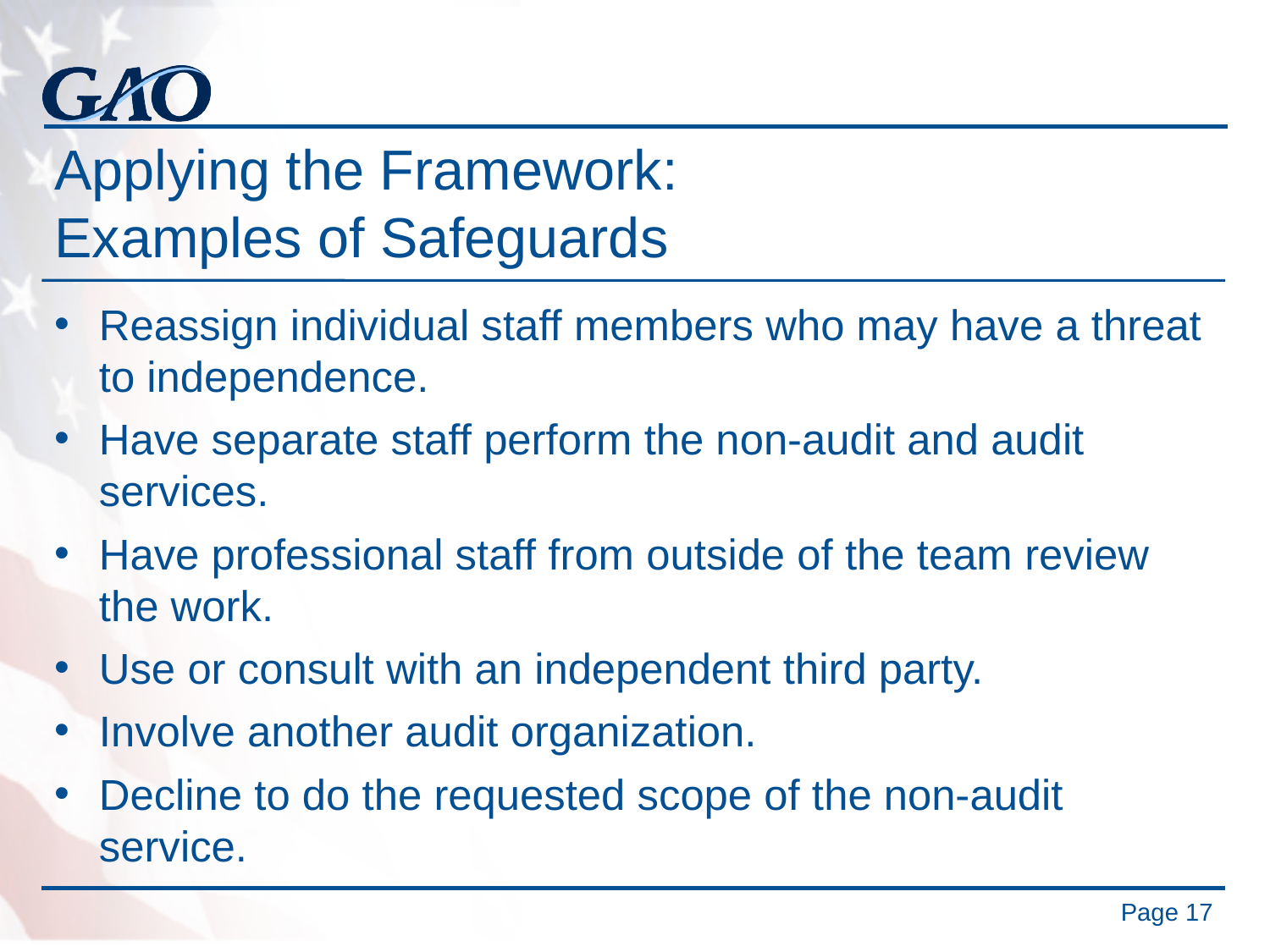

# Applying the Framework: Examples of Safeguards
Reassign individual staff members who may have a threat to independence.
Have separate staff perform the non-audit and audit services.
Have professional staff from outside of the team review the work.
Use or consult with an independent third party.
Involve another audit organization.
Decline to do the requested scope of the non-audit service.

17